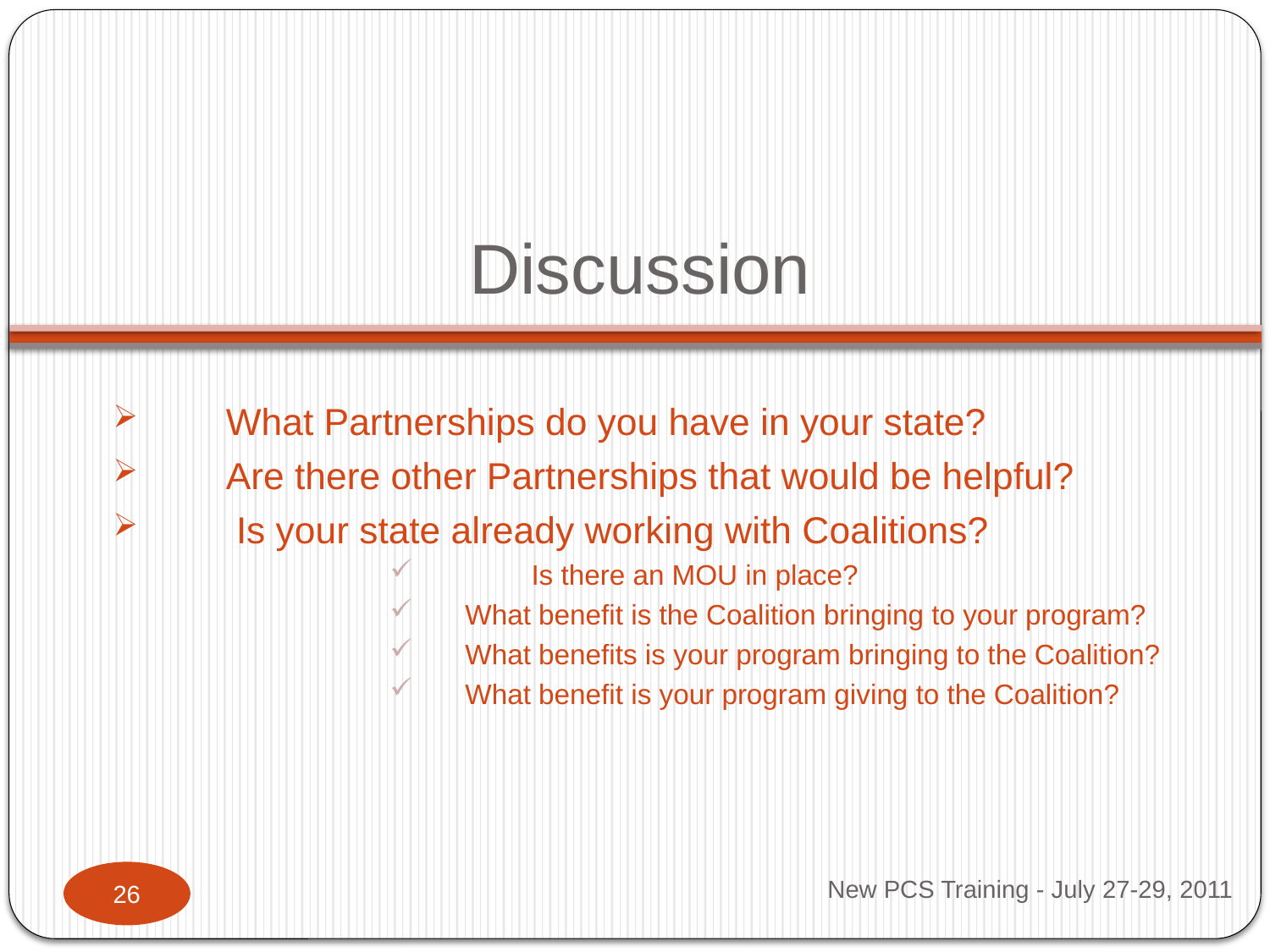

# Discussion
	What Partnerships do you have in your state?
	Are there other Partnerships that would be helpful?
	 Is your state already working with Coalitions?
	Is there an MOU in place?
      What benefit is the Coalition bringing to your program?
      What benefits is your program bringing to the Coalition?
      What benefit is your program giving to the Coalition?

New PCS Training - July 27-29, 2011
26